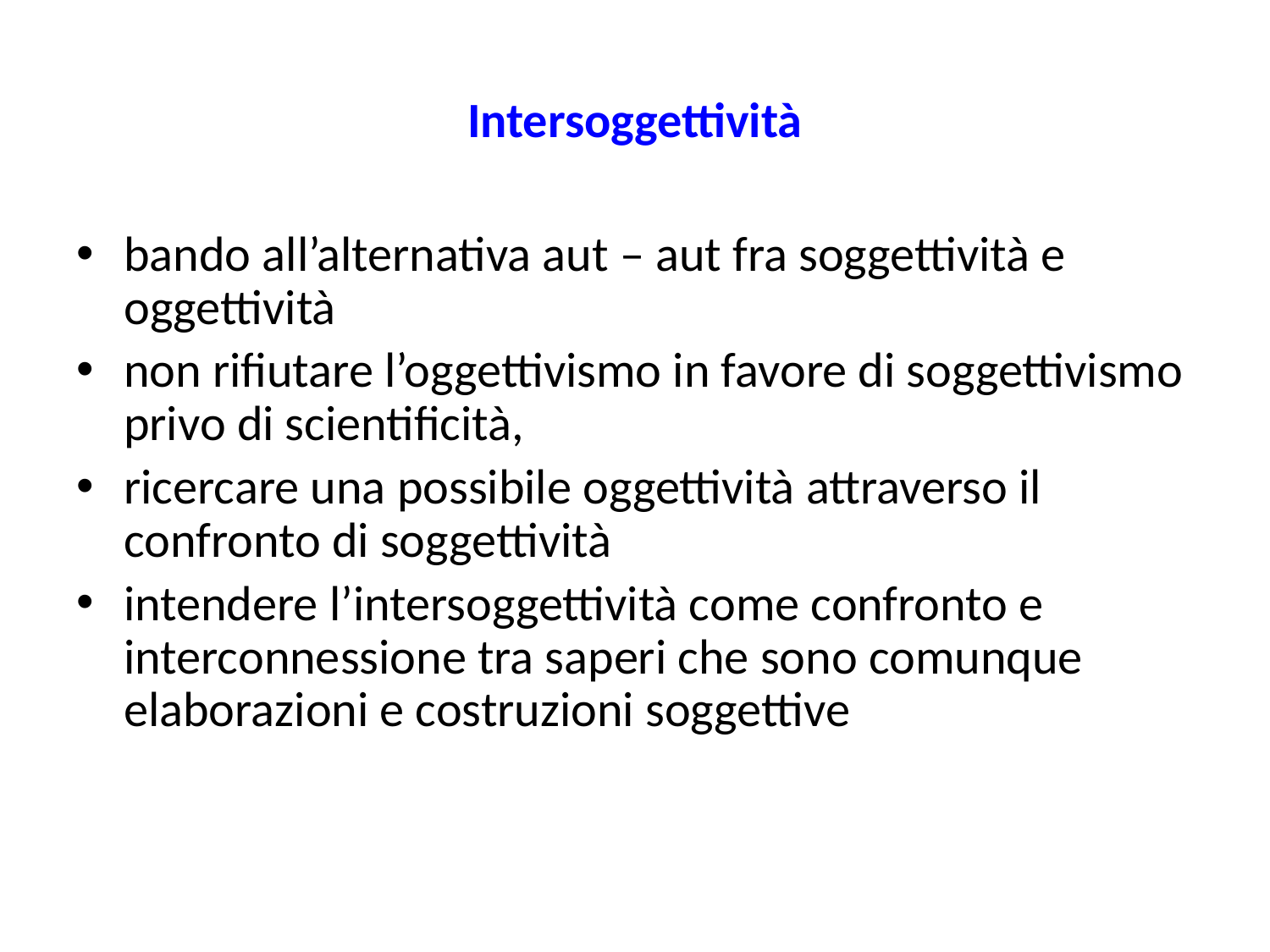

# Intersoggettività
bando all’alternativa aut – aut fra soggettività e oggettività
non rifiutare l’oggettivismo in favore di soggettivismo privo di scientificità,
ricercare una possibile oggettività attraverso il confronto di soggettività
intendere l’intersoggettività come confronto e interconnessione tra saperi che sono comunque elaborazioni e costruzioni soggettive